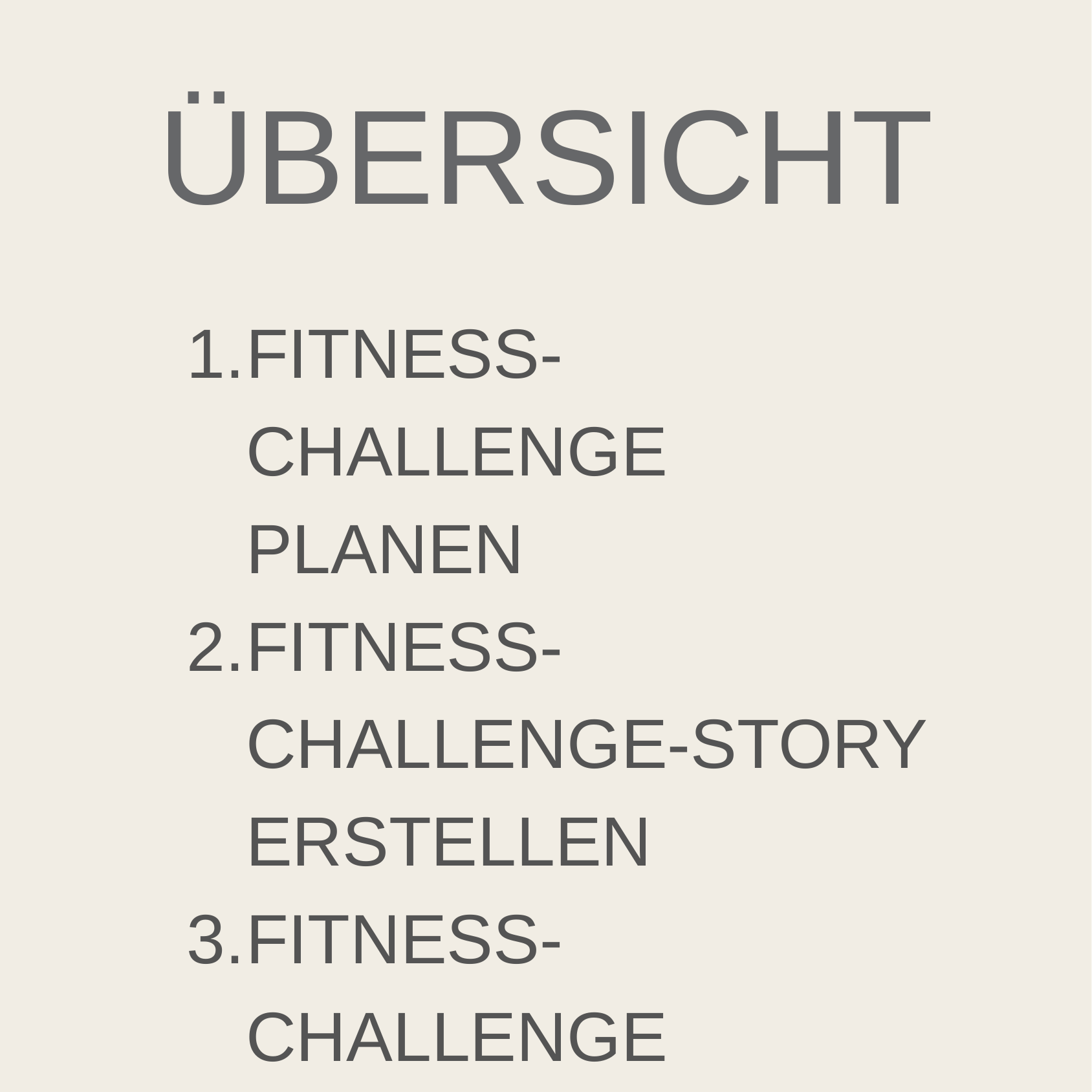

ÜBERSICHT
FITNESS-CHALLENGE PLANEN
FITNESS-CHALLENGE-STORY ERSTELLEN
FITNESS-CHALLENGE POSTEN